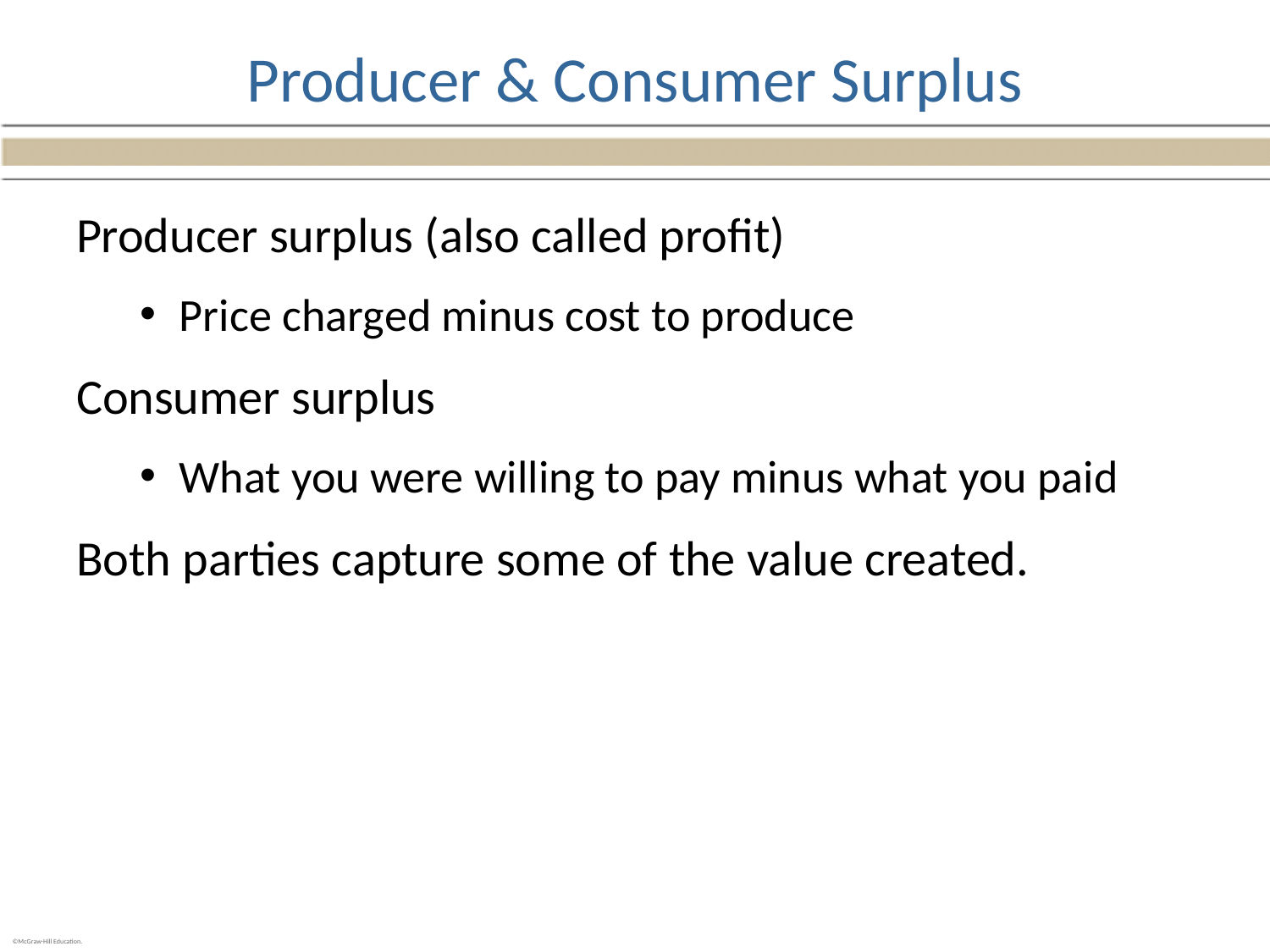

# Producer & Consumer Surplus
Producer surplus (also called profit)
Price charged minus cost to produce
Consumer surplus
What you were willing to pay minus what you paid
Both parties capture some of the value created.